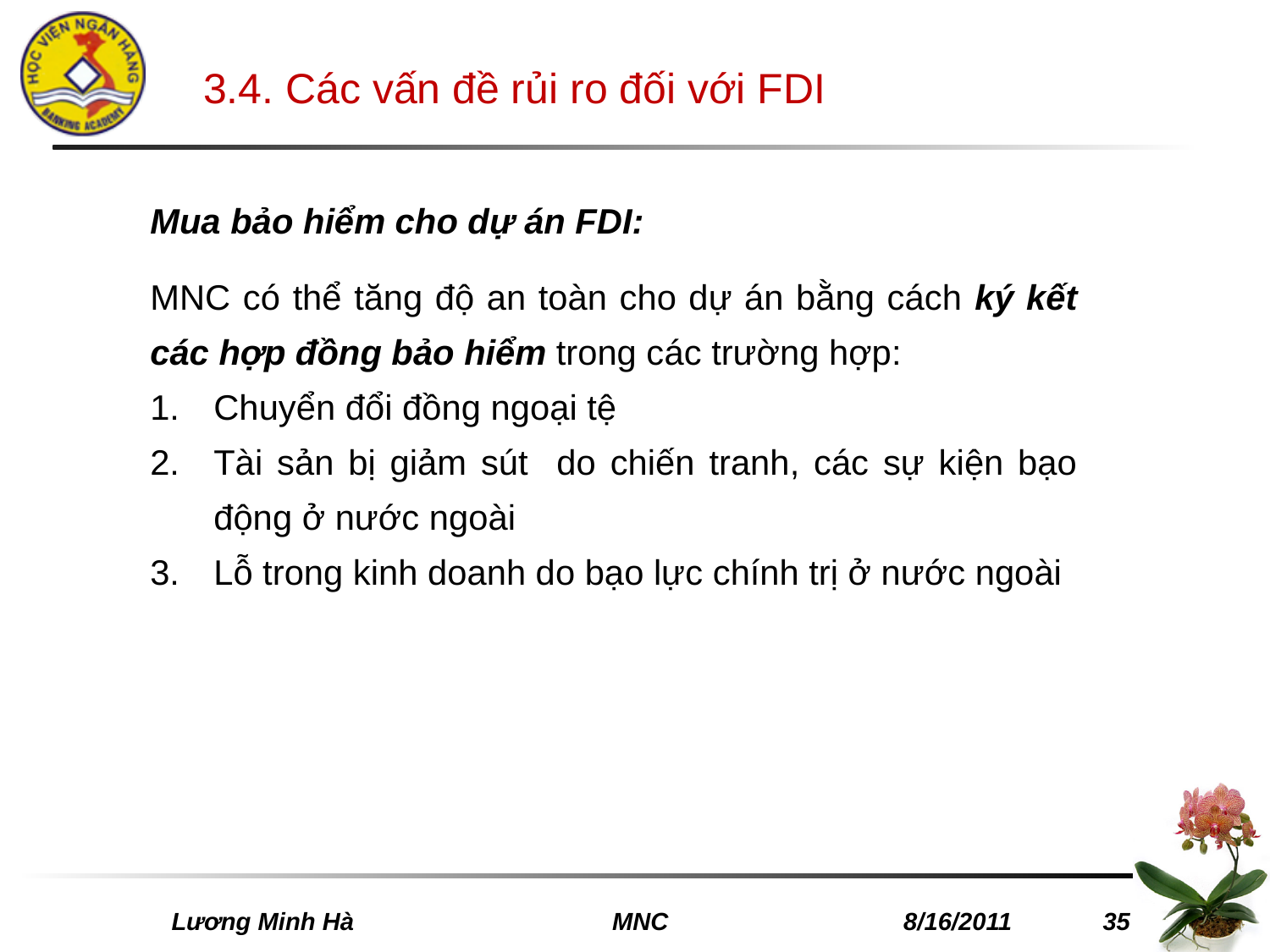

# 3.4. Các vấn đề rủi ro đối với FDI
Mua bảo hiểm cho dự án FDI:
MNC có thể tăng độ an toàn cho dự án bằng cách ký kết các hợp đồng bảo hiểm trong các trường hợp:
Chuyển đổi đồng ngoại tệ
Tài sản bị giảm sút  do chiến tranh, các sự kiện bạo động ở nước ngoài
Lỗ trong kinh doanh do bạo lực chính trị ở nước ngoài
 Lương Minh Hà